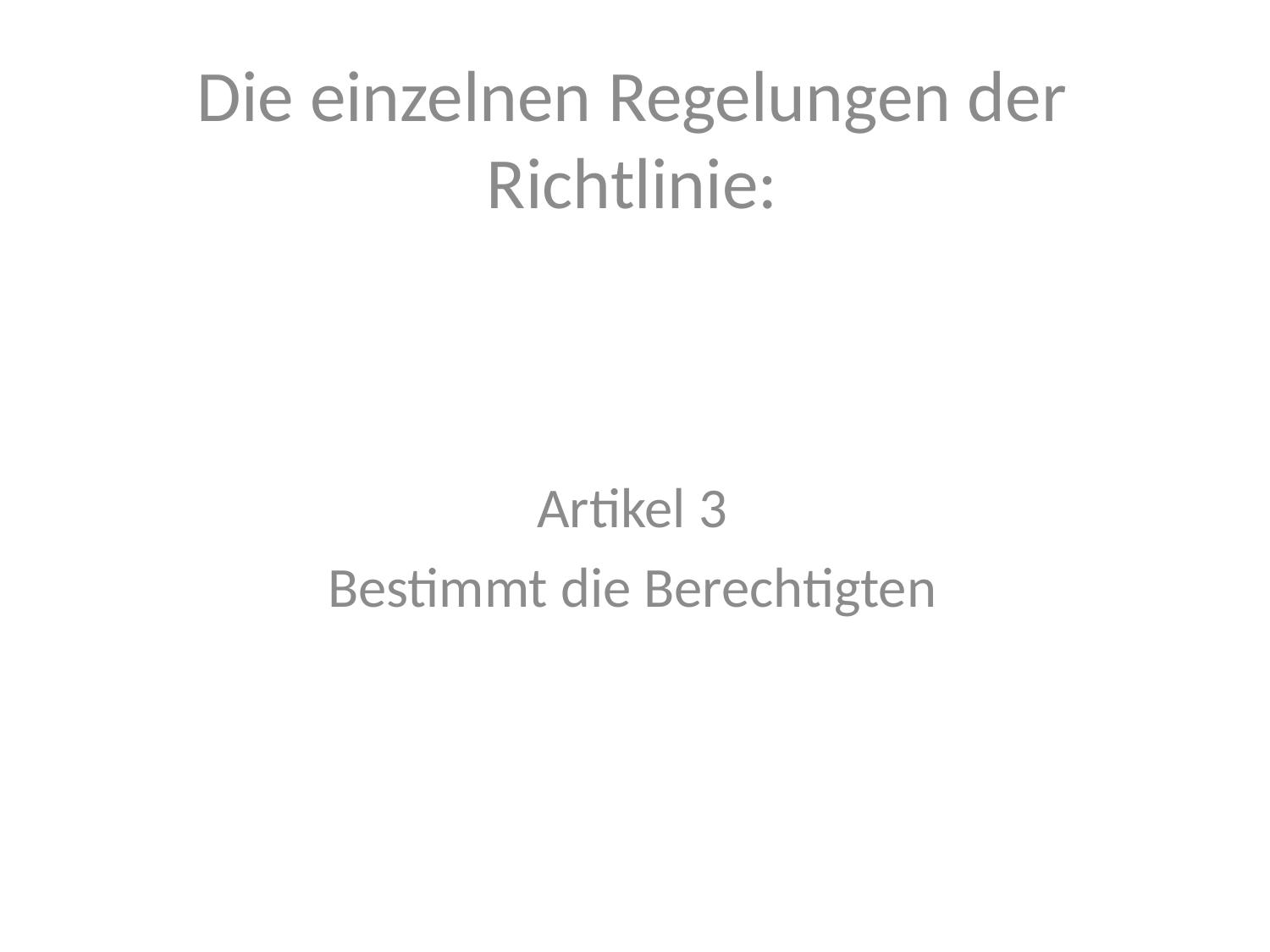

Die einzelnen Regelungen der Richtlinie:

Artikel 3
Bestimmt die Berechtigten